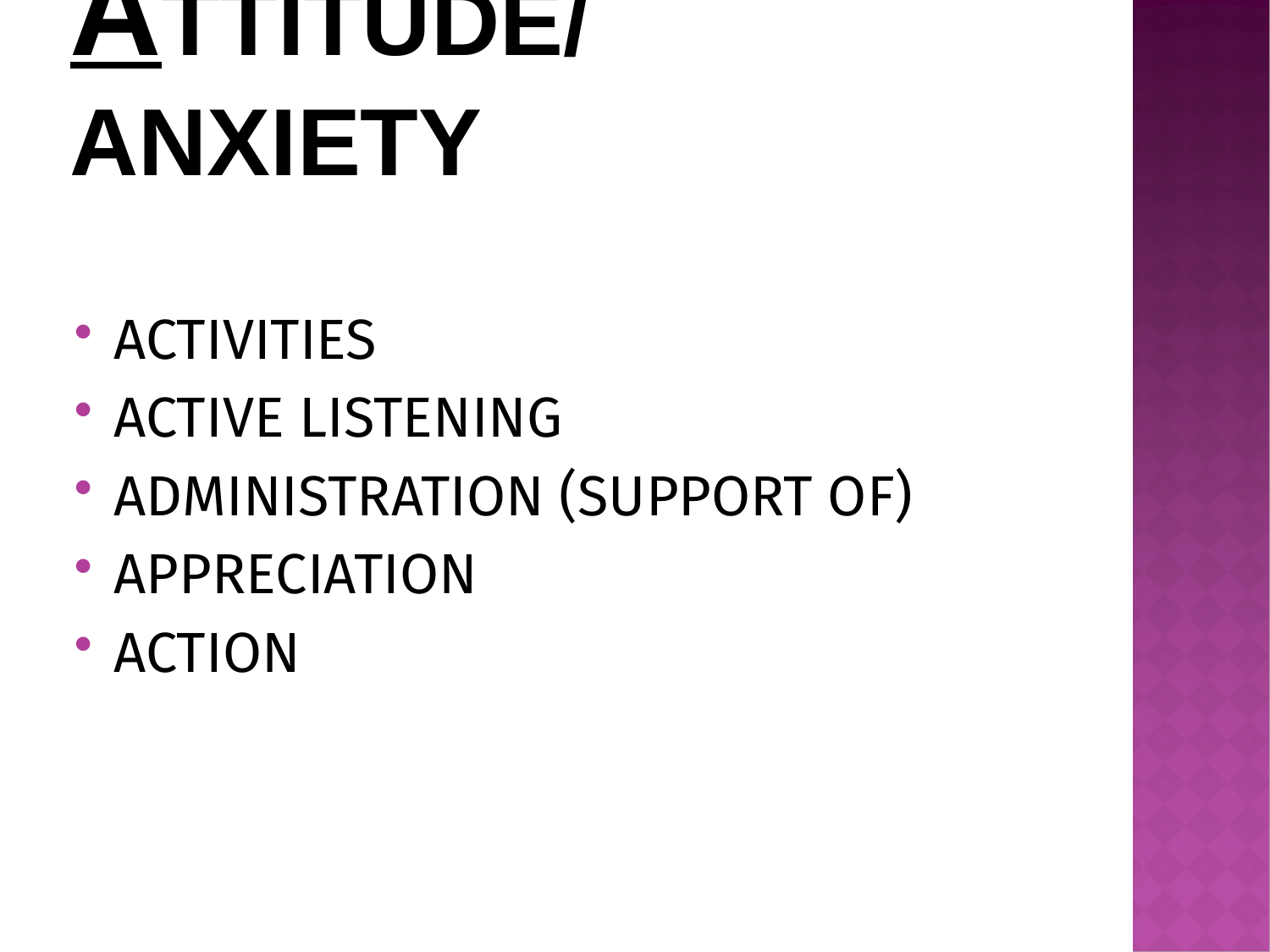

# Attitude/anxiety
ACTIVITIES
ACTIVE LISTENING
ADMINISTRATION (SUPPORT OF)
APPRECIATION
ACTION